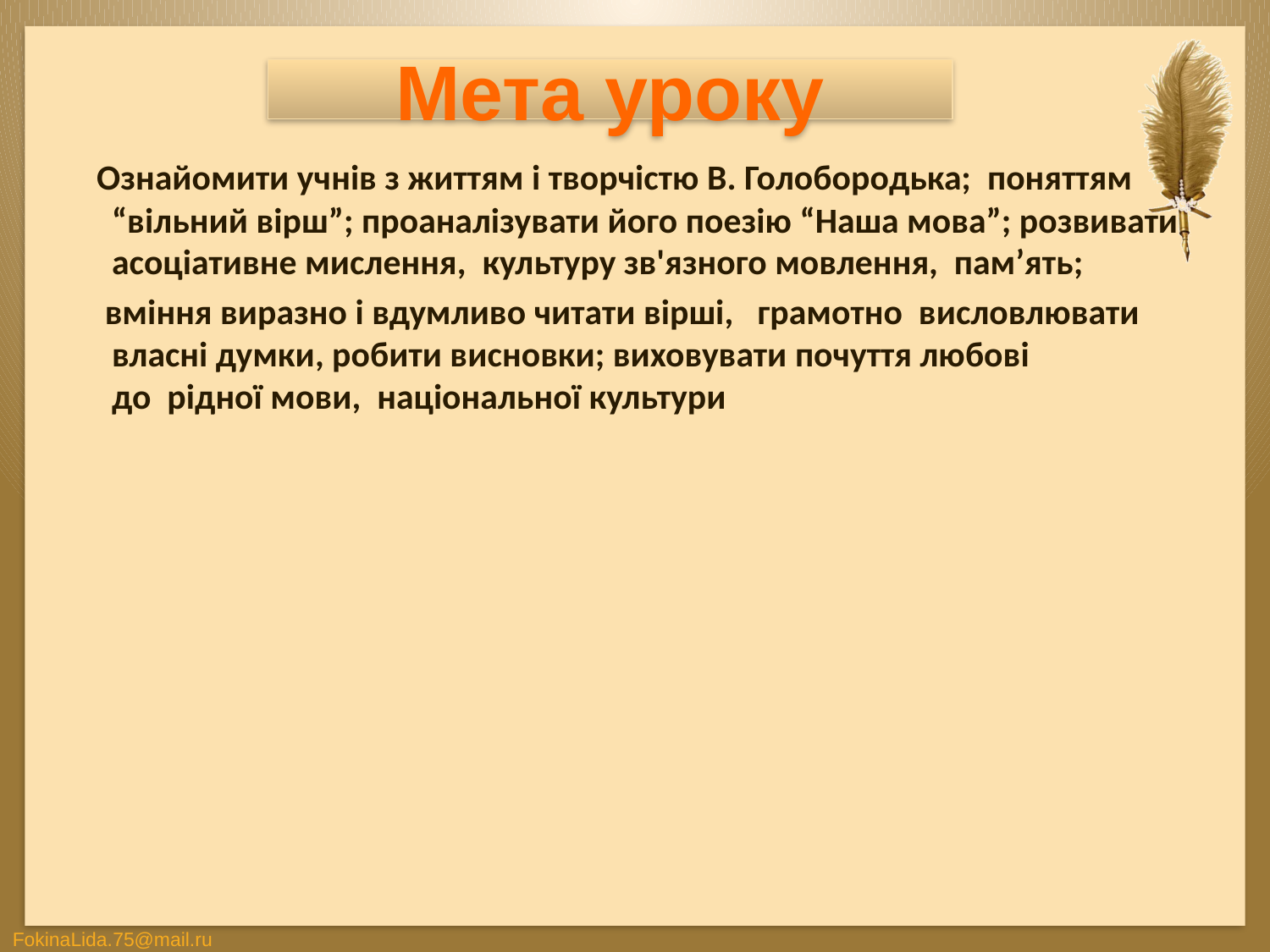

# Мета уроку
      Ознайомити учнів з життям і творчістю В. Голобородька;  поняттям “вільний вірш”; проаналізувати його поезію “Наша мова”; розвивати асоціативне мислення,  культуру зв'язного мовлення,  пам’ять;
       вміння виразно і вдумливо читати вірші,   грамотно  висловлювати власні думки, робити висновки; виховувати почуття любові                       до  рідної мови,  національної культури